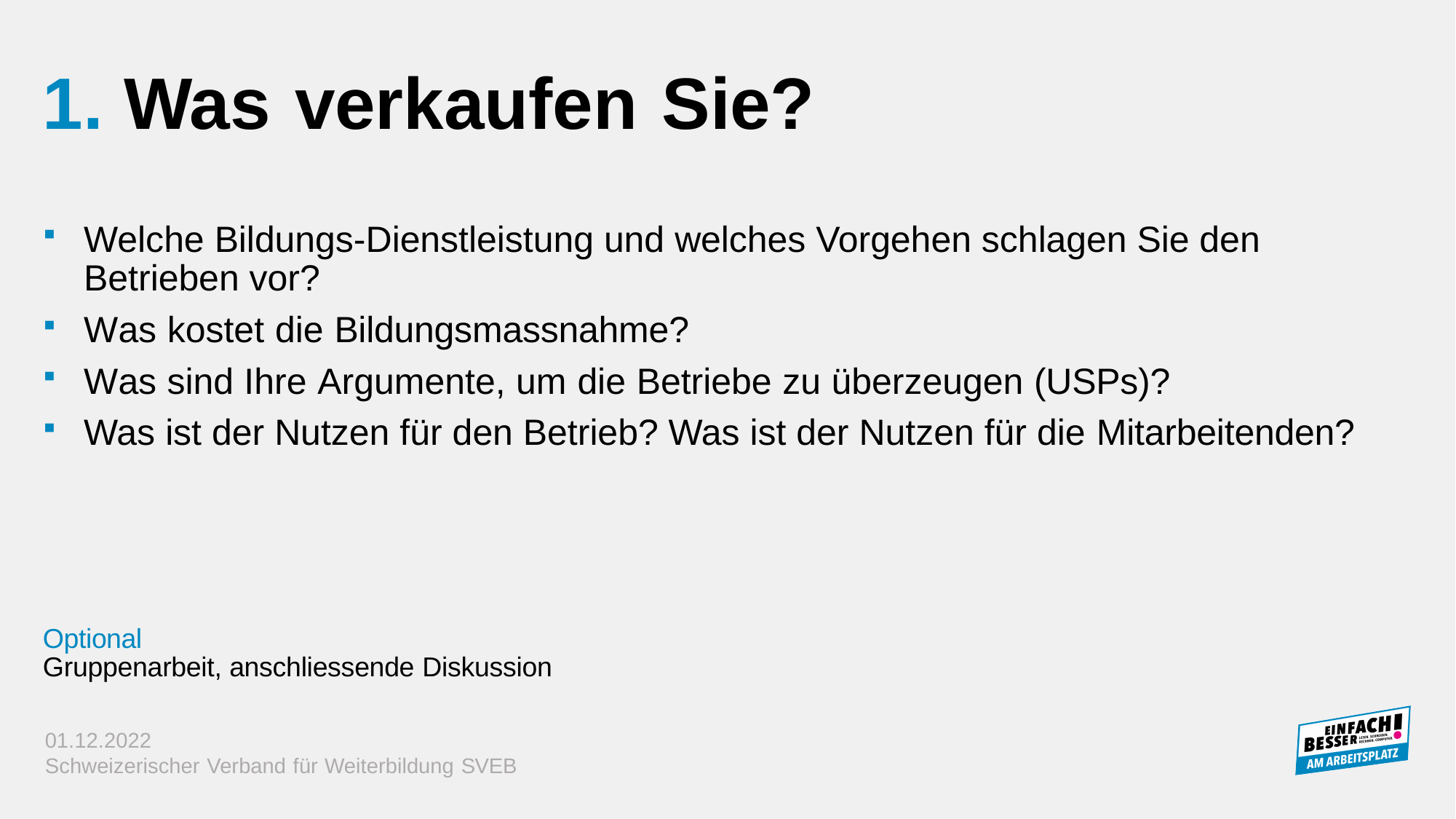

1. Was verkaufen Sie?
Welche Bildungs-Dienstleistung und welches Vorgehen schlagen Sie den Betrieben vor?
Was kostet die Bildungsmassnahme?
Was sind Ihre Argumente, um die Betriebe zu überzeugen (USPs)?
Was ist der Nutzen für den Betrieb? Was ist der Nutzen für die Mitarbeitenden?
Optional
Gruppenarbeit, anschliessende Diskussion